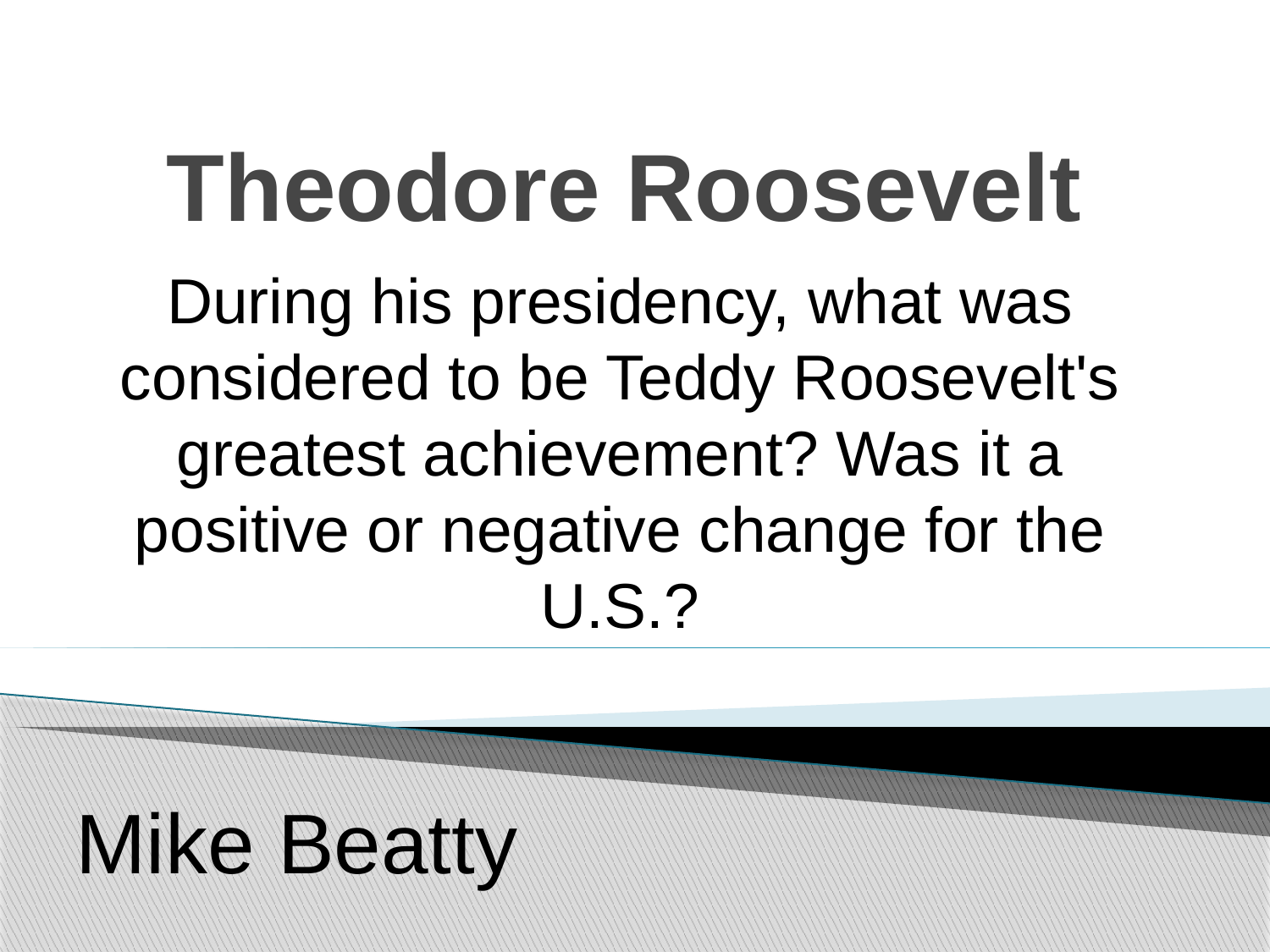

# Theodore Roosevelt
During his presidency, what was considered to be Teddy Roosevelt's greatest achievement? Was it a positive or negative change for the U.S.?
Mike Beatty